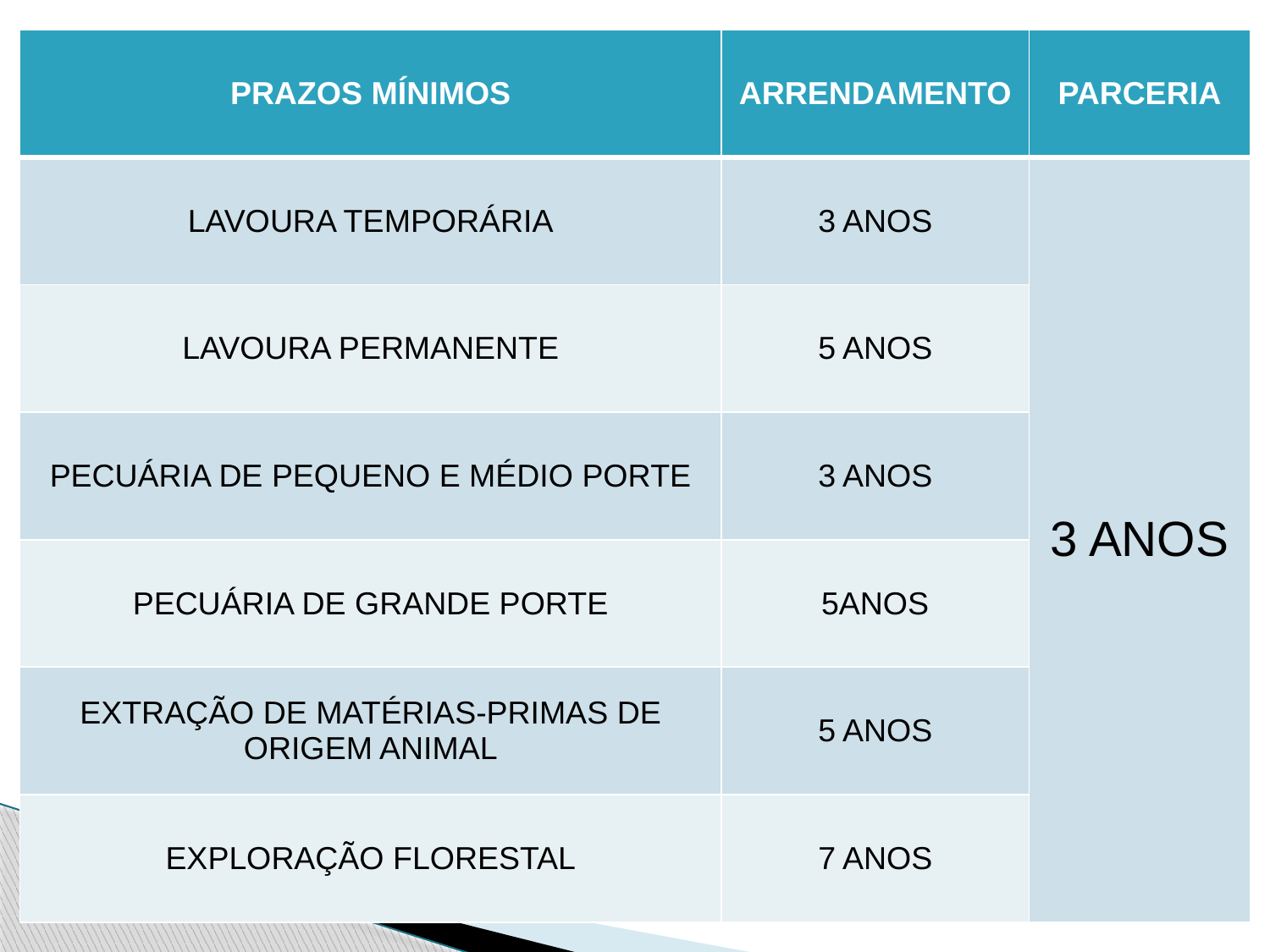

| PRAZOS MÍNIMOS | ARRENDAMENTO | PARCERIA |
| --- | --- | --- |
| LAVOURA TEMPORÁRIA | 3 ANOS | 3 ANOS |
| LAVOURA PERMANENTE | 5 ANOS |  |
| PECUÁRIA DE PEQUENO E MÉDIO PORTE | 3 ANOS |  |
| PECUÁRIA DE GRANDE PORTE | 5ANOS |  |
| EXTRAÇÃO DE MATÉRIAS-PRIMAS DE ORIGEM ANIMAL | 5 ANOS |  |
| EXPLORAÇÃO FLORESTAL | 7 ANOS |  |